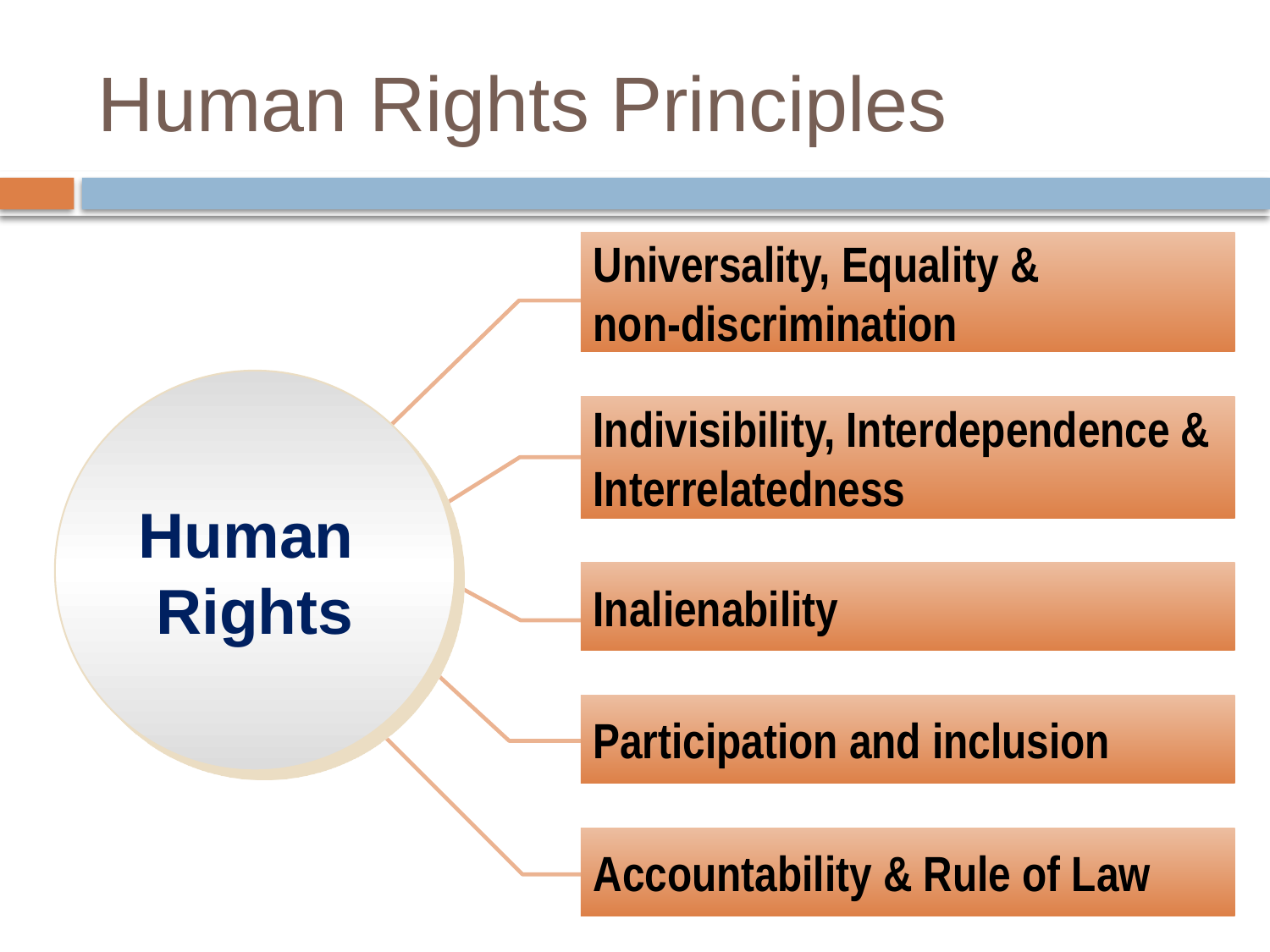

# Human Rights Principles
Universality, Equality &
non-discrimination

Human
Rights
Indivisibility, Interdependence &
Interrelatedness

Inalienability

Participation and inclusion

Accountability & Rule of Law